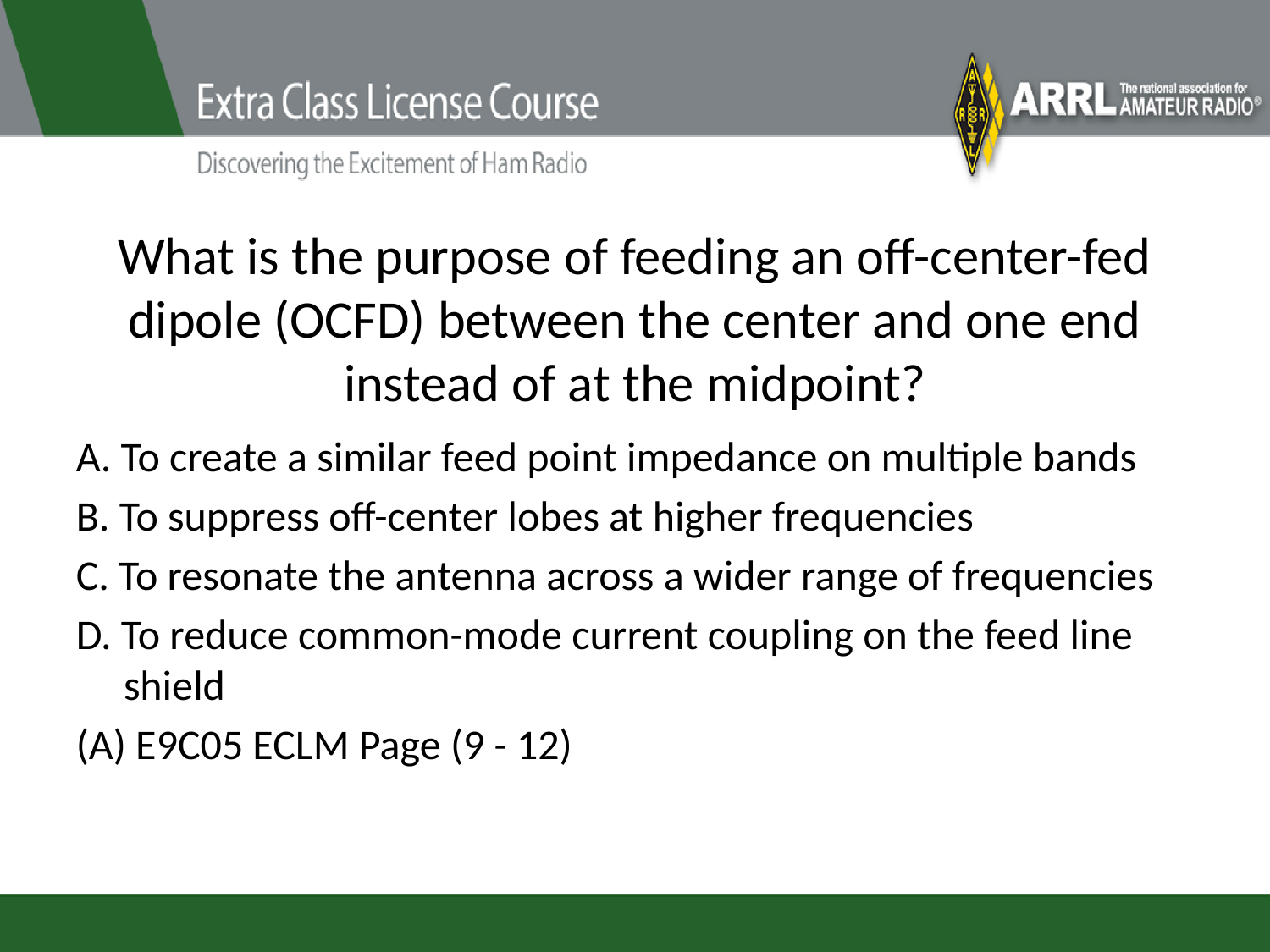

# What is the purpose of feeding an off-center-fed dipole (OCFD) between the center and one end instead of at the midpoint?
A. To create a similar feed point impedance on multiple bands
B. To suppress off-center lobes at higher frequencies
C. To resonate the antenna across a wider range of frequencies
D. To reduce common-mode current coupling on the feed line shield
(A) E9C05 ECLM Page (9 - 12)